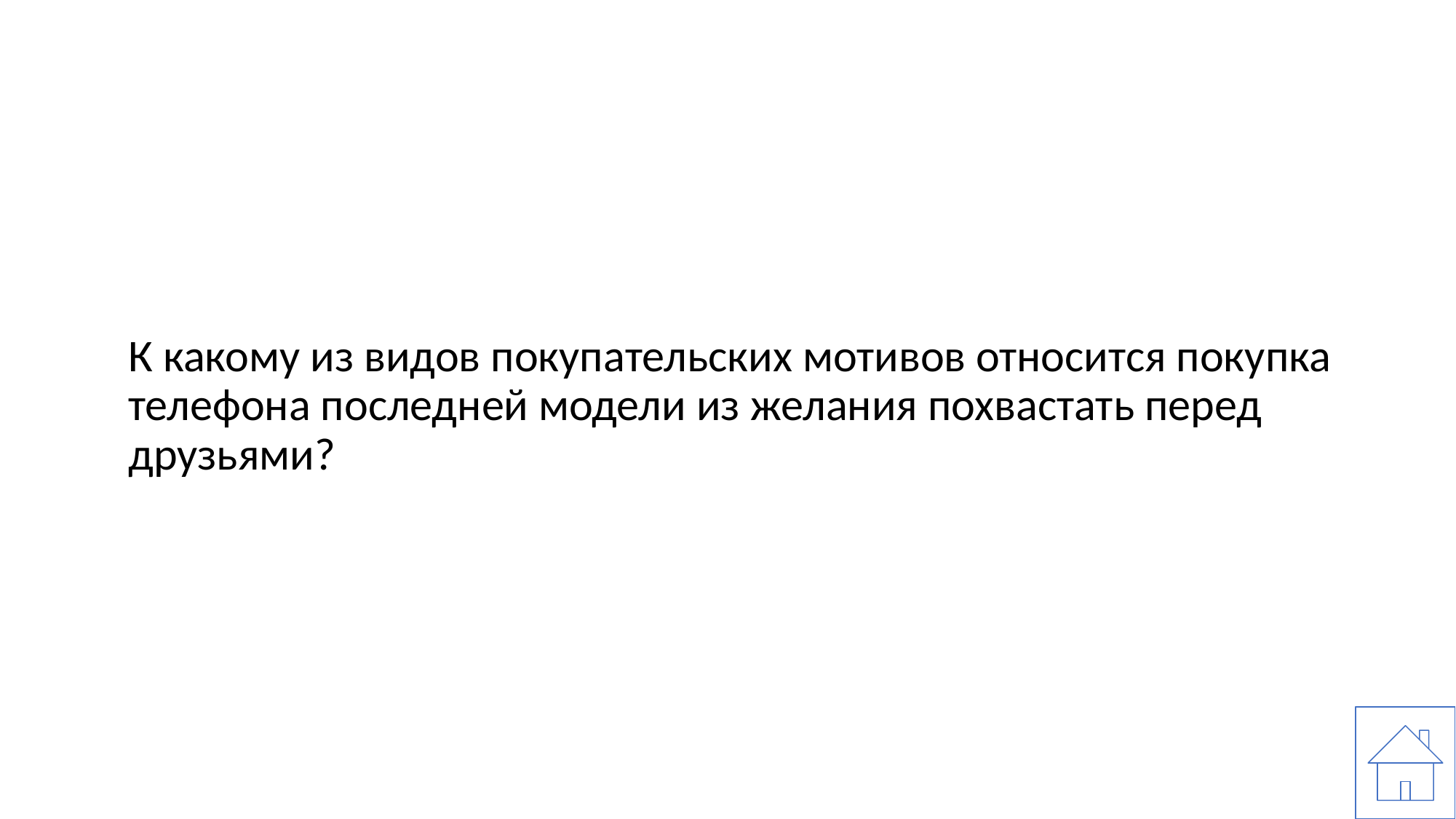

# К какому из видов покупательских мотивов относится покупка телефона последней модели из желания похвастать перед друзьями?